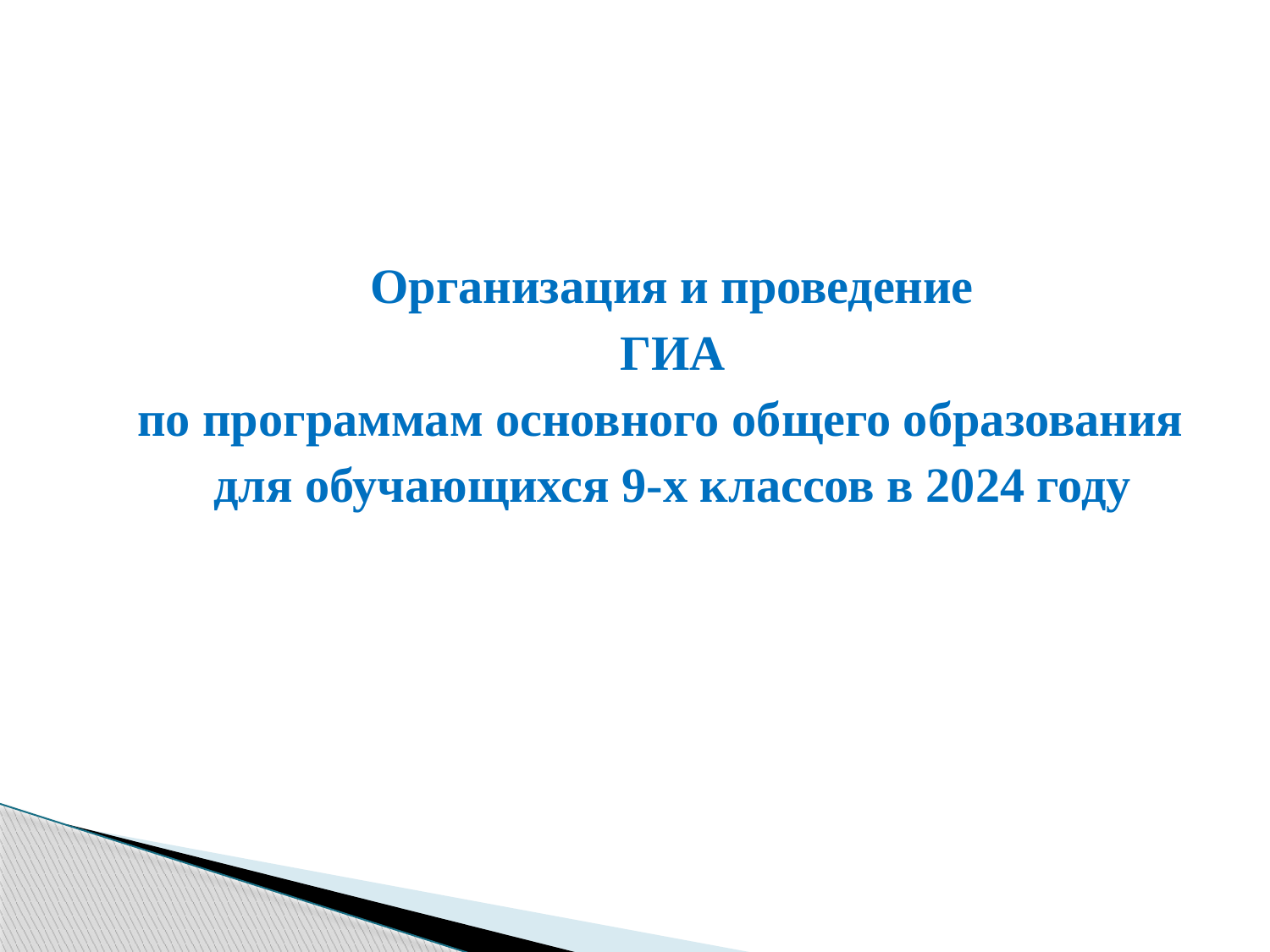

Организация и проведение
ГИА
по программам основного общего образования
для обучающихся 9-х классов в 2024 году